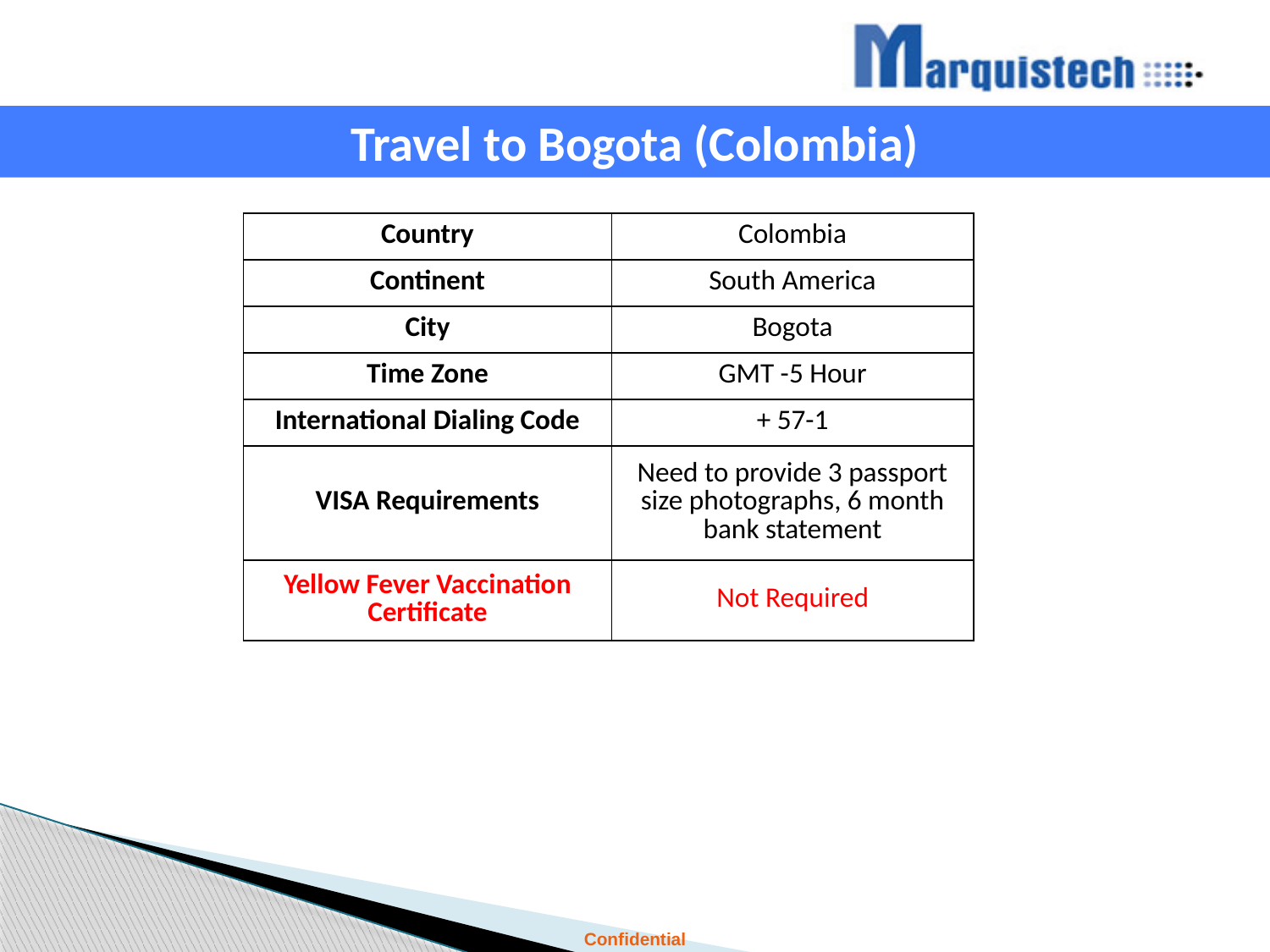

Travel to Bogota (Colombia)
| Country | Colombia |
| --- | --- |
| Continent | South America |
| City | Bogota |
| Time Zone | GMT -5 Hour |
| International Dialing Code | + 57-1 |
| VISA Requirements | Need to provide 3 passport size photographs, 6 month bank statement |
| Yellow Fever Vaccination Certificate | Not Required |